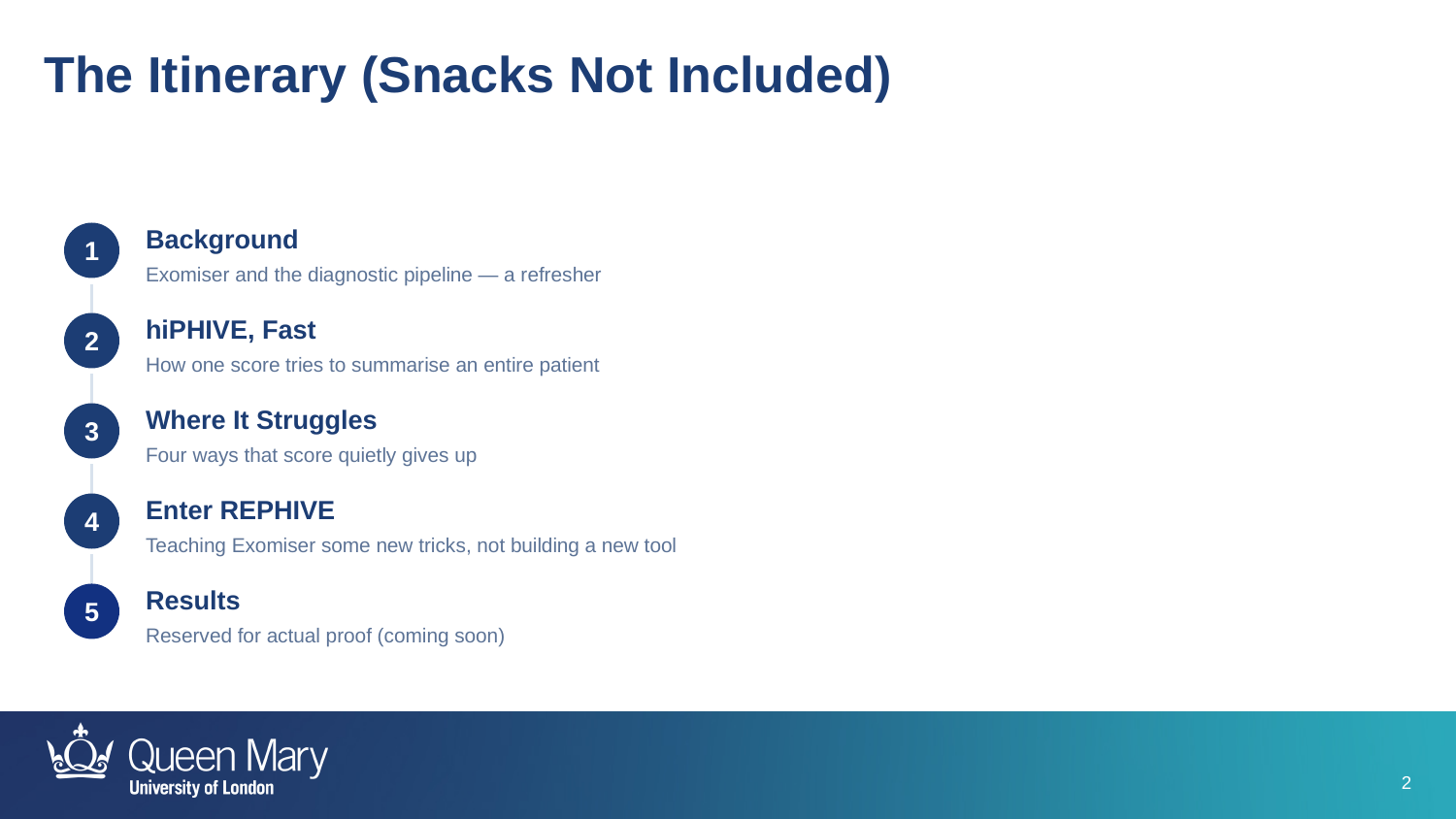

The Itinerary (Snacks Not Included)
1
Background
Exomiser and the diagnostic pipeline — a refresher
2
hiPHIVE, Fast
How one score tries to summarise an entire patient
3
Where It Struggles
Four ways that score quietly gives up
4
Enter REPHIVE
Teaching Exomiser some new tricks, not building a new tool
5
Results
Reserved for actual proof (coming soon)